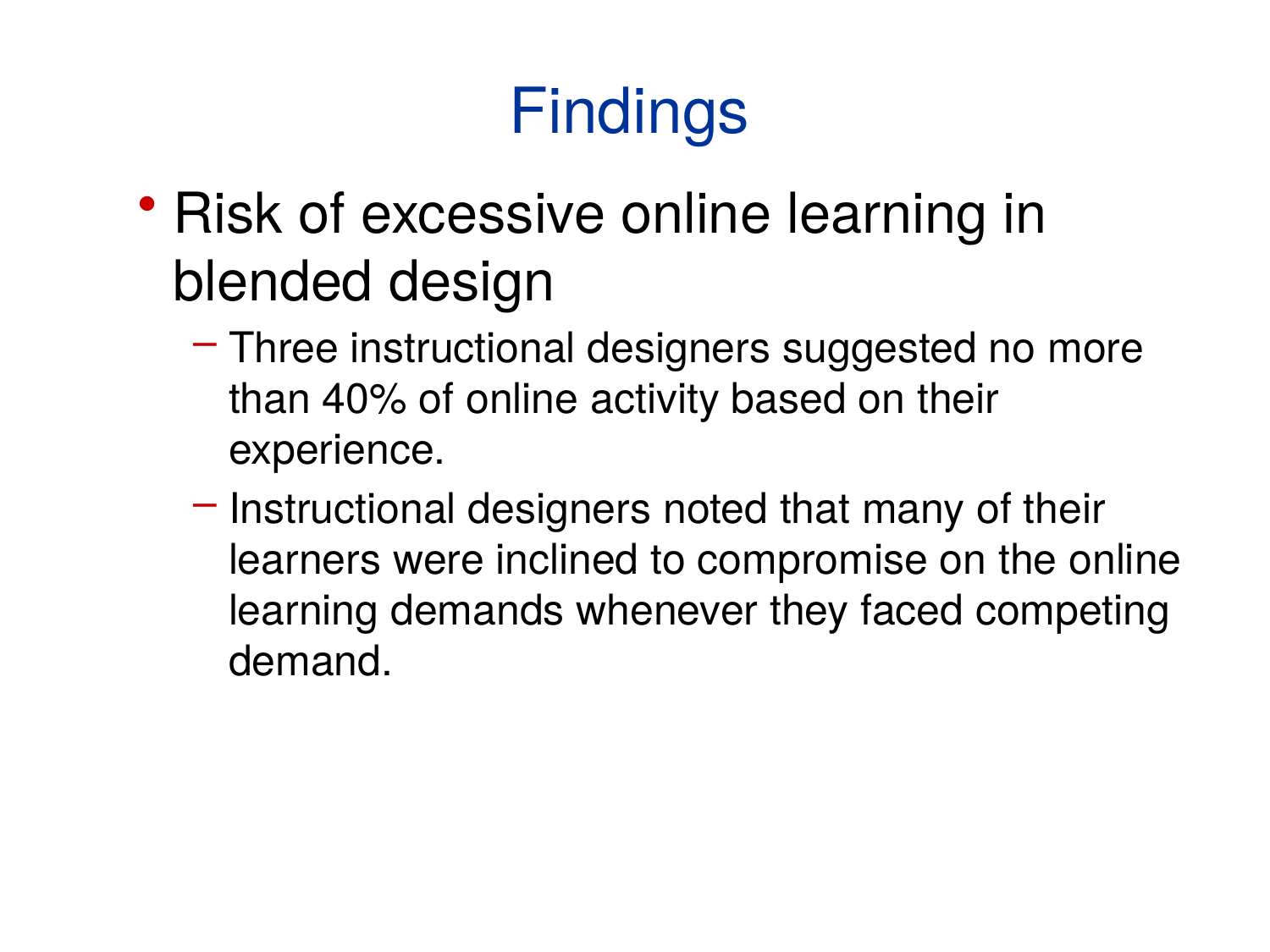

Findings

Risk of excessive online learning in blended design
Three instructional designers suggested no more than 40% of online activity based on their experience.
Instructional designers noted that many of their learners were inclined to compromise on the online learning demands whenever they faced competing demand.